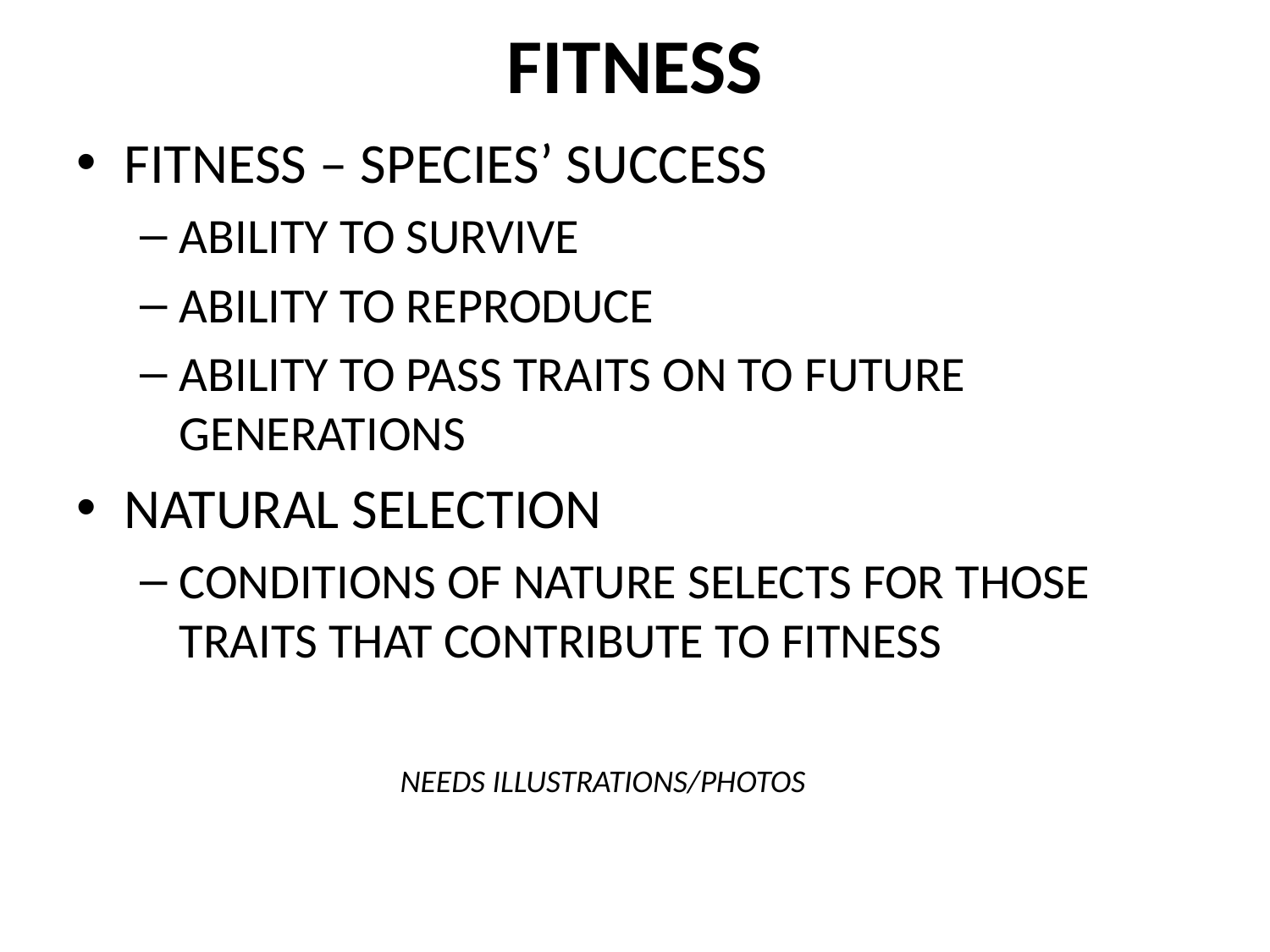

# FITNESS
FITNESS – SPECIES’ SUCCESS
ABILITY TO SURVIVE
ABILITY TO REPRODUCE
ABILITY TO PASS TRAITS ON TO FUTURE GENERATIONS
NATURAL SELECTION
CONDITIONS OF NATURE SELECTS FOR THOSE TRAITS THAT CONTRIBUTE TO FITNESS
NEEDS ILLUSTRATIONS/PHOTOS